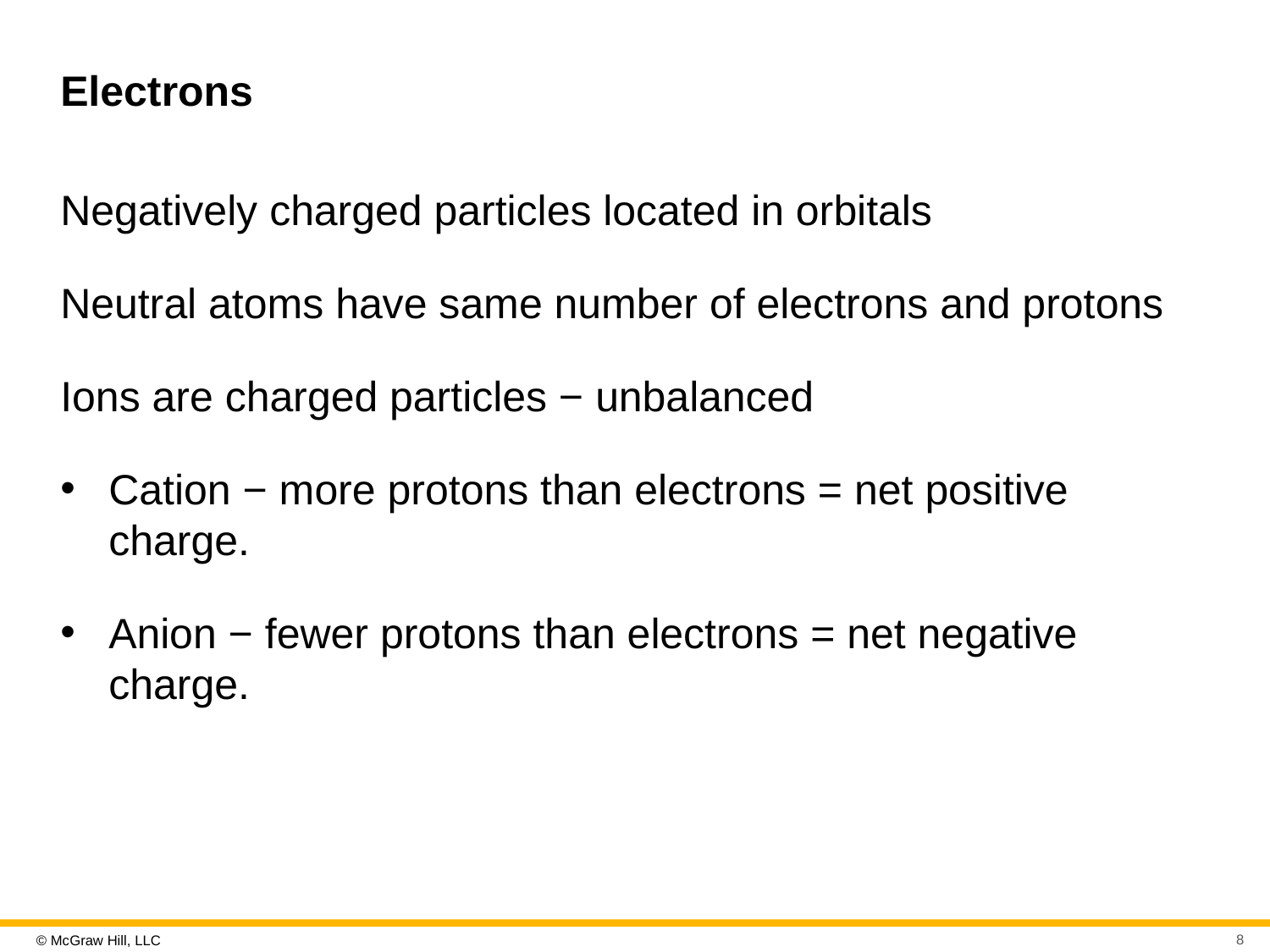

# Electrons
Negatively charged particles located in orbitals
Neutral atoms have same number of electrons and protons
Ions are charged particles − unbalanced
Cation − more protons than electrons = net positive charge.
Anion − fewer protons than electrons = net negative charge.
8